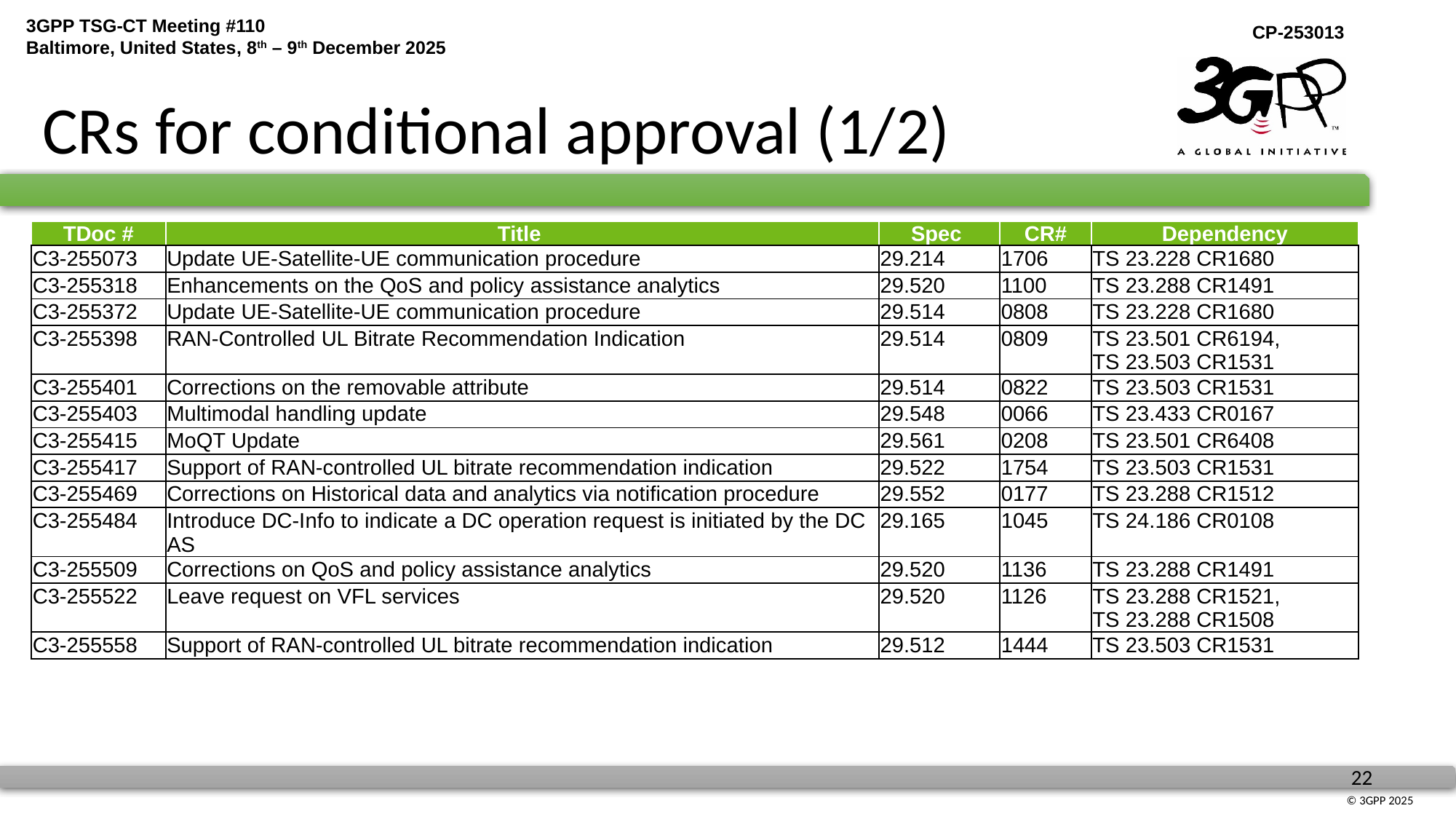

# CRs for conditional approval (1/2)
| TDoc # | Title | Spec | CR# | Dependency |
| --- | --- | --- | --- | --- |
| C3-255073 | Update UE-Satellite-UE communication procedure | 29.214 | 1706 | TS 23.228 CR1680 |
| C3-255318 | Enhancements on the QoS and policy assistance analytics | 29.520 | 1100 | TS 23.288 CR1491 |
| C3-255372 | Update UE-Satellite-UE communication procedure | 29.514 | 0808 | TS 23.228 CR1680 |
| C3-255398 | RAN-Controlled UL Bitrate Recommendation Indication | 29.514 | 0809 | TS 23.501 CR6194, TS 23.503 CR1531 |
| C3-255401 | Corrections on the removable attribute | 29.514 | 0822 | TS 23.503 CR1531 |
| C3-255403 | Multimodal handling update | 29.548 | 0066 | TS 23.433 CR0167 |
| C3-255415 | MoQT Update | 29.561 | 0208 | TS 23.501 CR6408 |
| C3-255417 | Support of RAN-controlled UL bitrate recommendation indication | 29.522 | 1754 | TS 23.503 CR1531 |
| C3-255469 | Corrections on Historical data and analytics via notification procedure | 29.552 | 0177 | TS 23.288 CR1512 |
| C3-255484 | Introduce DC-Info to indicate a DC operation request is initiated by the DC AS | 29.165 | 1045 | TS 24.186 CR0108 |
| C3-255509 | Corrections on QoS and policy assistance analytics | 29.520 | 1136 | TS 23.288 CR1491 |
| C3-255522 | Leave request on VFL services | 29.520 | 1126 | TS 23.288 CR1521, TS 23.288 CR1508 |
| C3-255558 | Support of RAN-controlled UL bitrate recommendation indication | 29.512 | 1444 | TS 23.503 CR1531 |